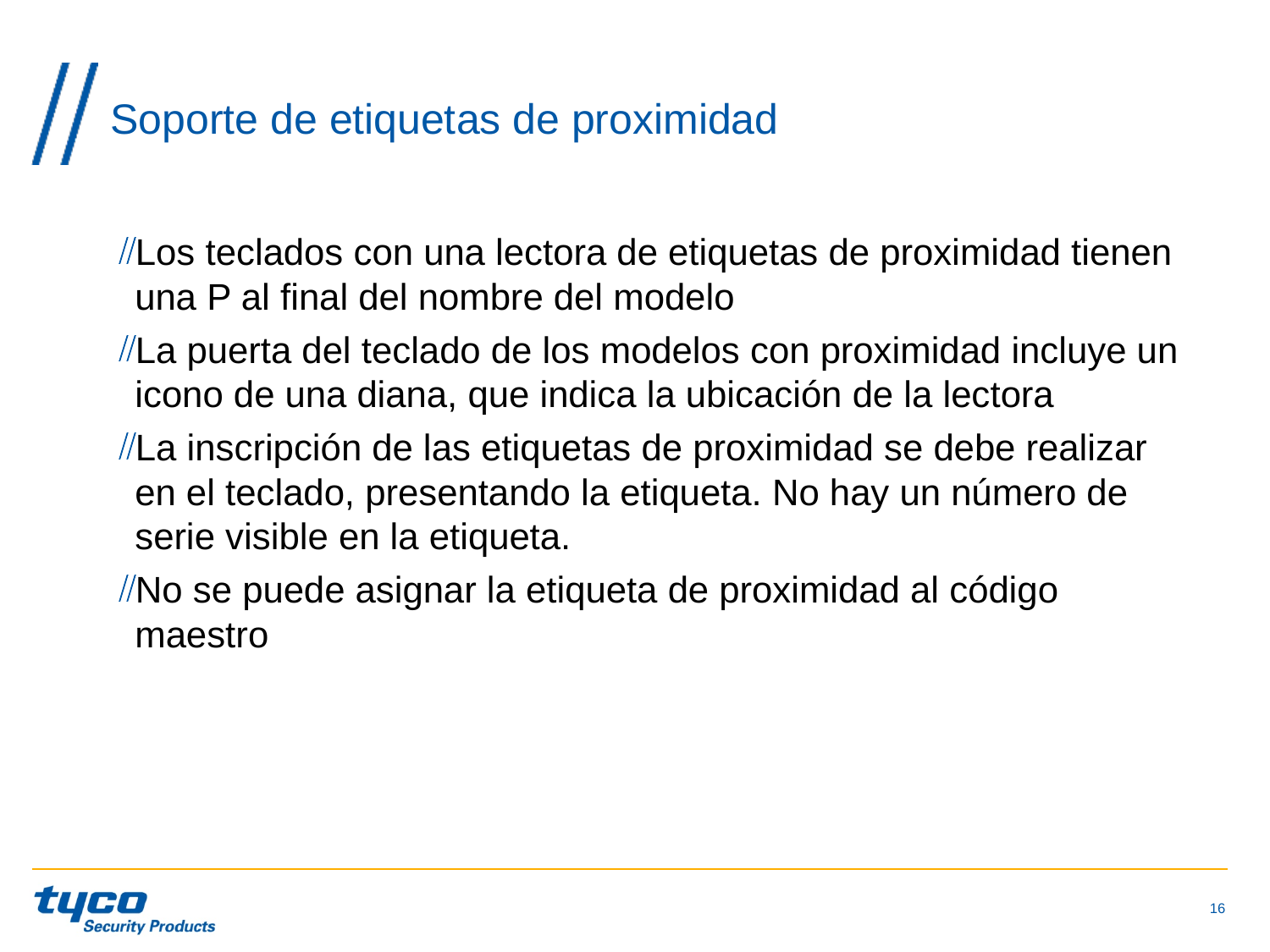

# Soporte de etiquetas de proximidad
Los teclados con una lectora de etiquetas de proximidad tienen una P al final del nombre del modelo
La puerta del teclado de los modelos con proximidad incluye un icono de una diana, que indica la ubicación de la lectora
La inscripción de las etiquetas de proximidad se debe realizar en el teclado, presentando la etiqueta. No hay un número de serie visible en la etiqueta.
No se puede asignar la etiqueta de proximidad al código maestro
16